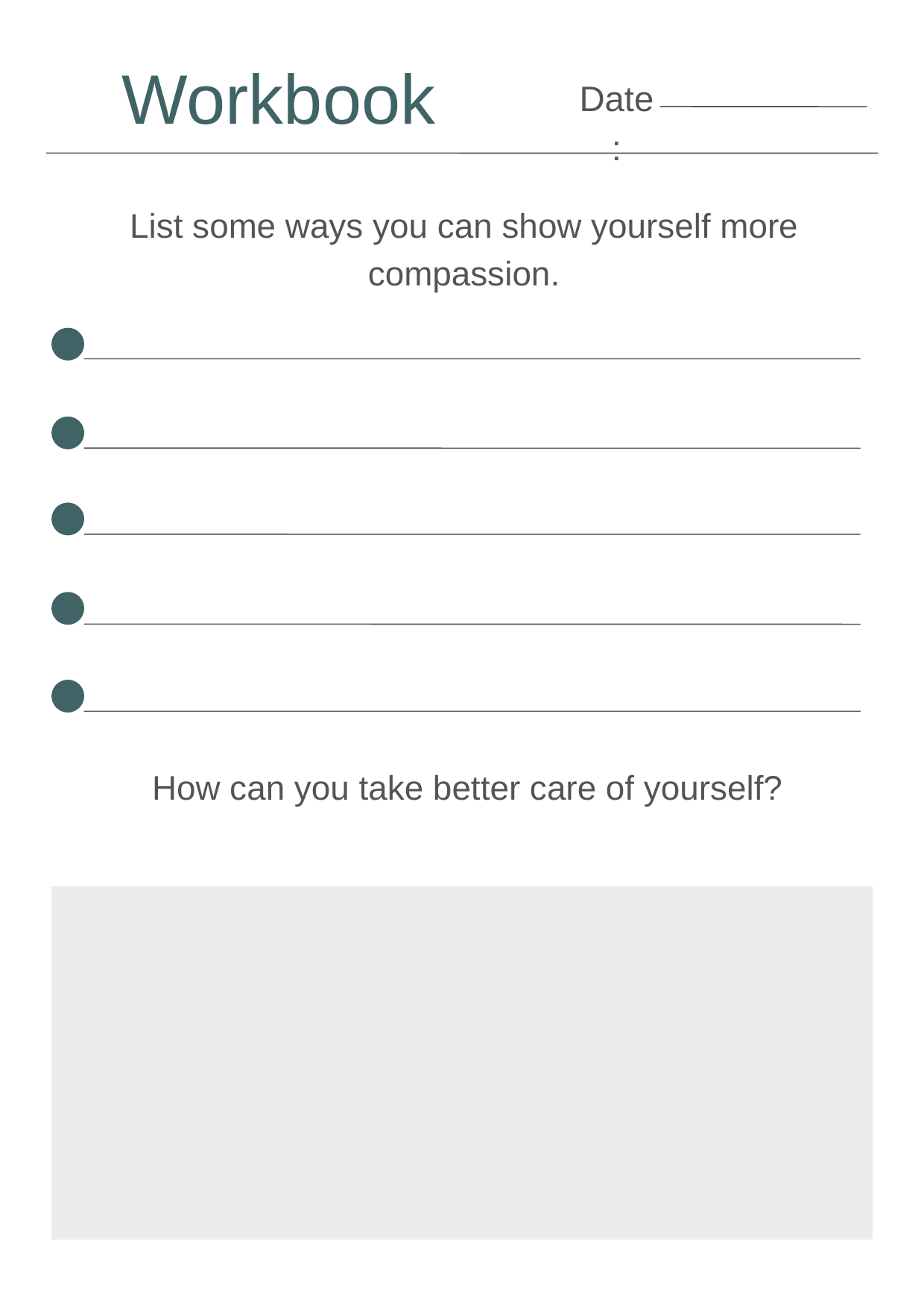

Workbook
Date:

List some ways you can show yourself more compassion.

How can you take better care of yourself?